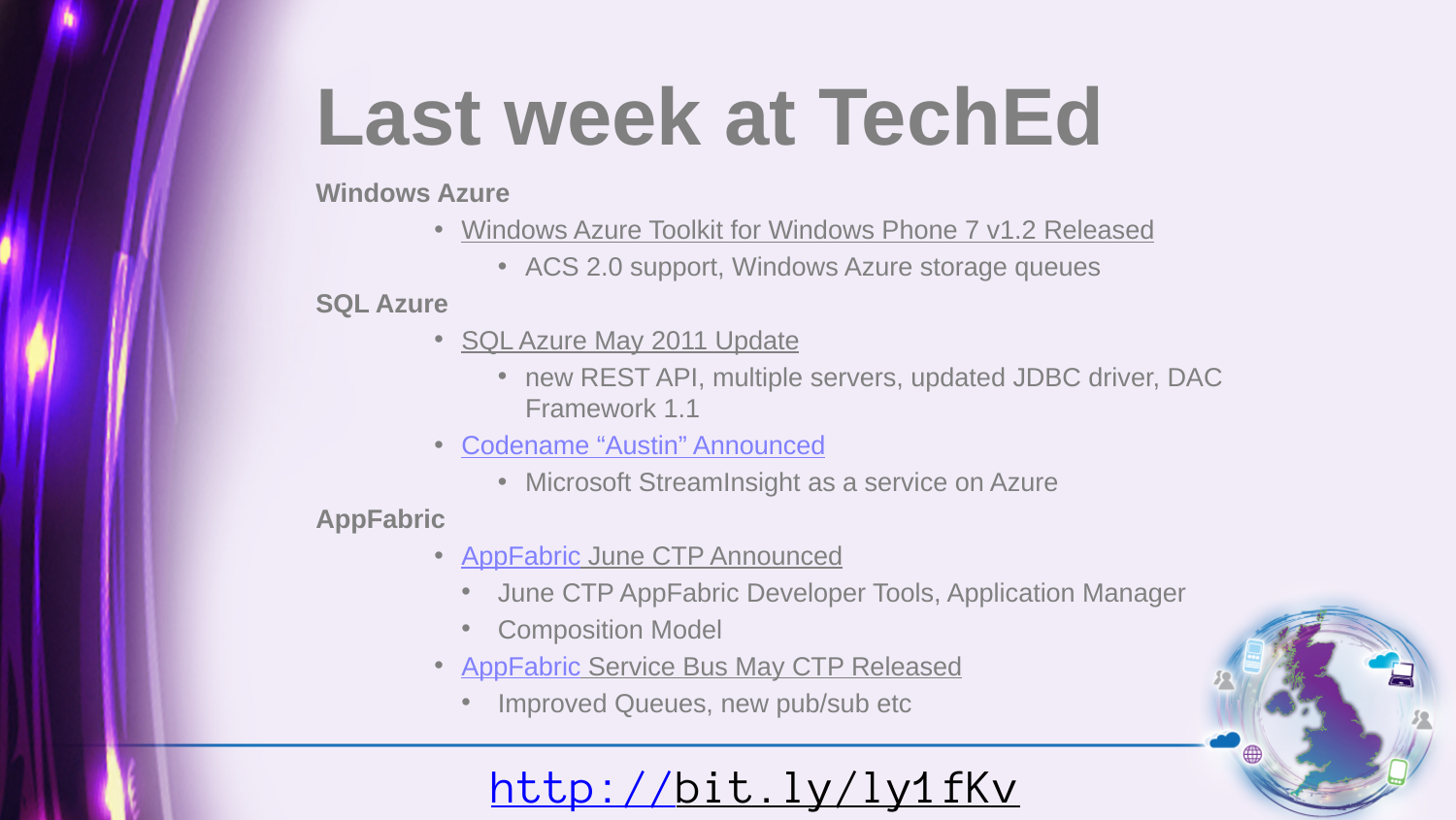

# Last week at TechEd
Windows Azure
Windows Azure Toolkit for Windows Phone 7 v1.2 Released
ACS 2.0 support, Windows Azure storage queues
SQL Azure
SQL Azure May 2011 Update
new REST API, multiple servers, updated JDBC driver, DAC Framework 1.1
Codename “Austin” Announced
Microsoft StreamInsight as a service on Azure
AppFabric
AppFabric June CTP Announced
June CTP AppFabric Developer Tools, Application Manager
Composition Model
AppFabric Service Bus May CTP Released
Improved Queues, new pub/sub etc

http://bit.ly/ly1fKv